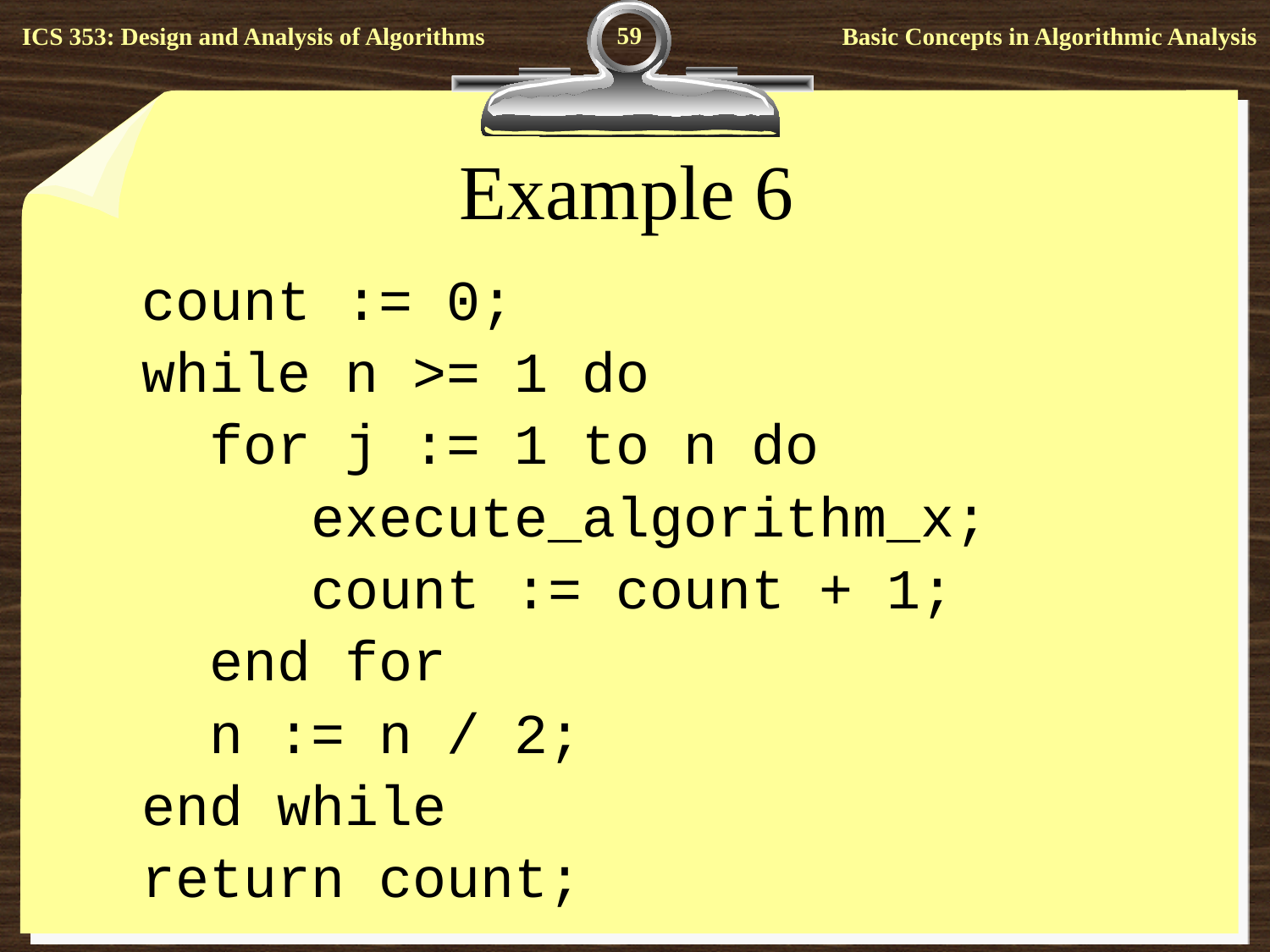

59
# Example 6
 count := 0;
 while n >= 1 do
   for j := 1 to n do
      execute_algorithm_x;
      count := count + 1;
   end for
   n := n / 2;
 end while
 return count;